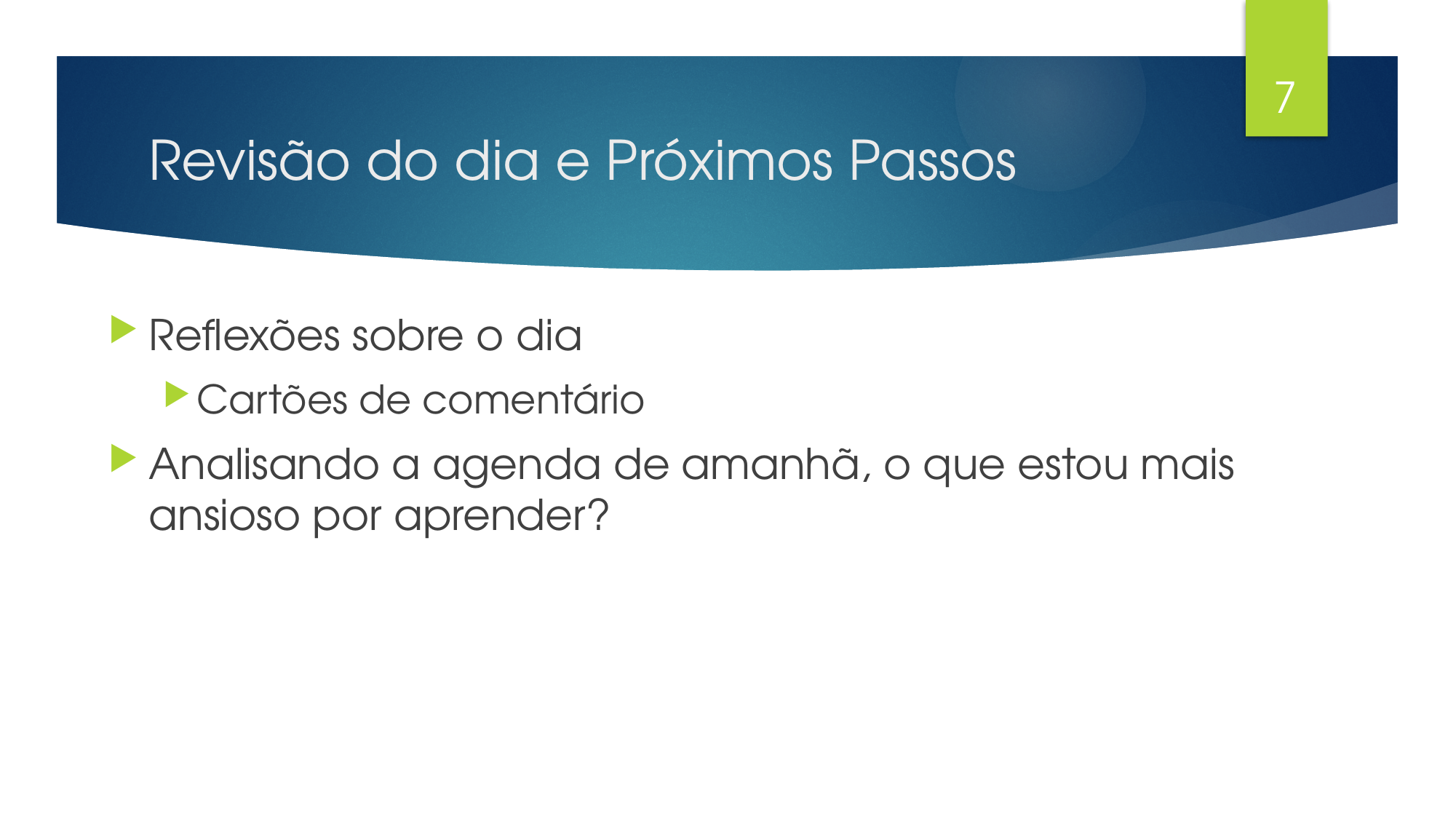

7
# Revisão do dia e Próximos Passos
Reflexões sobre o dia
Cartões de comentário
Analisando a agenda de amanhã, o que estou mais ansioso por aprender?